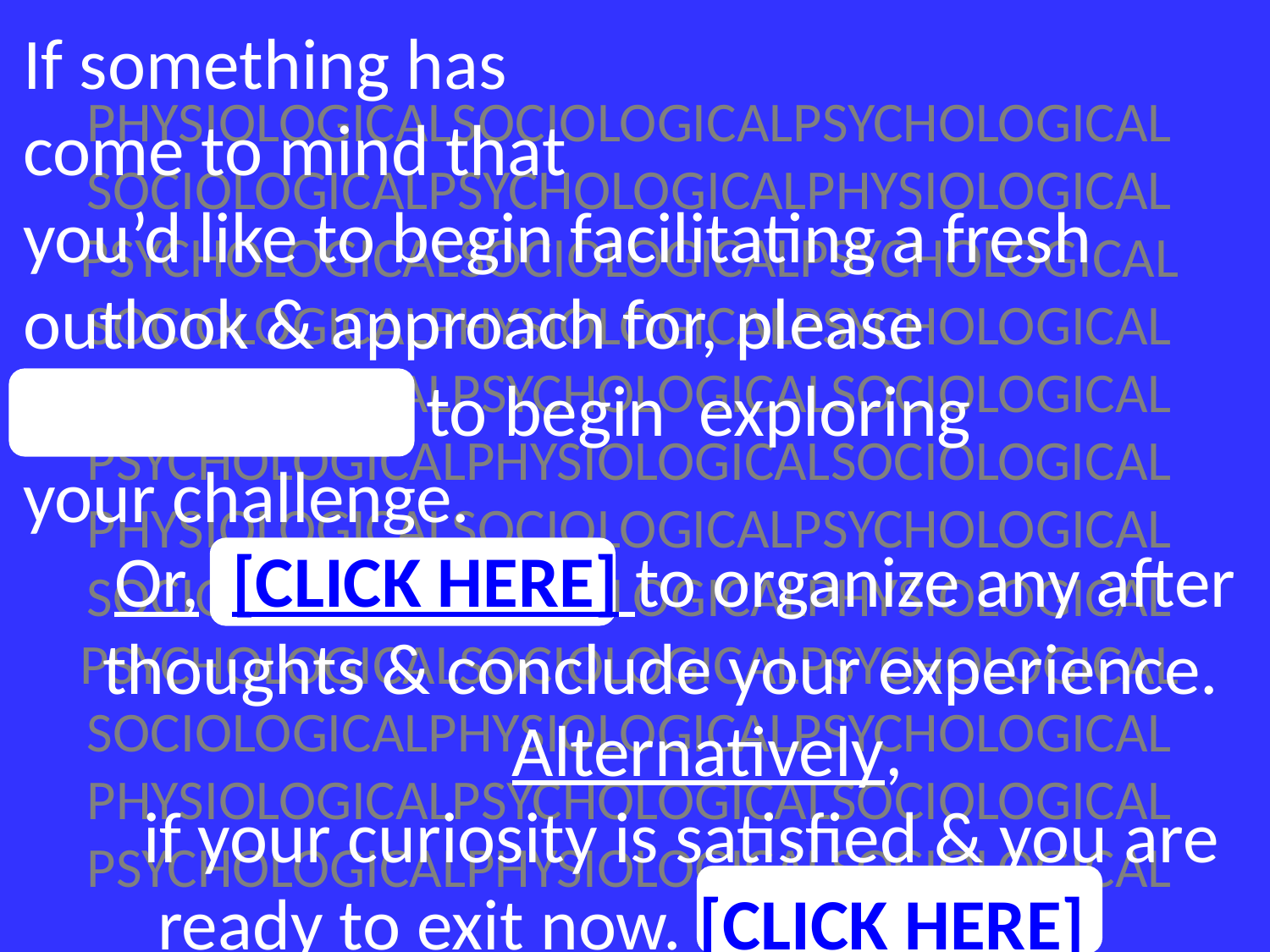

If something has
come to mind that
you’d like to begin facilitating a fresh outlook & approach for, please [CLICK HERE] to begin  exploring your challenge.
PHYSIOLOGICALSOCIOLOGICALPSYCHOLOGICAL
SOCIOLOGICALPSYCHOLOGICALPHYSIOLOGICAL
PSYCHOLOGICALSOCIOLOGICALPSYCHOLOGICAL
SOCIOLOGICALPHYSIOLOGICALPSYCHOLOGICAL
PHYSIOLOGICALPSYCHOLOGICALSOCIOLOGICAL
PSYCHOLOGICALPHYSIOLOGICALSOCIOLOGICAL
PHYSIOLOGICALSOCIOLOGICALPSYCHOLOGICAL
SOCIOLOGICALPSYCHOLOGICALPHYSIOLOGICAL
PSYCHOLOGICALSOCIOLOGICALPSYCHOLOGICAL
SOCIOLOGICALPHYSIOLOGICALPSYCHOLOGICAL
PHYSIOLOGICALPSYCHOLOGICALSOCIOLOGICAL
PSYCHOLOGICALPHYSIOLOGICALSOCIOLOGICAL

Or,  [CLICK HERE] to organize any after thoughts & conclude your experience.

                              Alternatively,
if your curiosity is satisfied & you are
ready to exit now. [CLICK HERE]